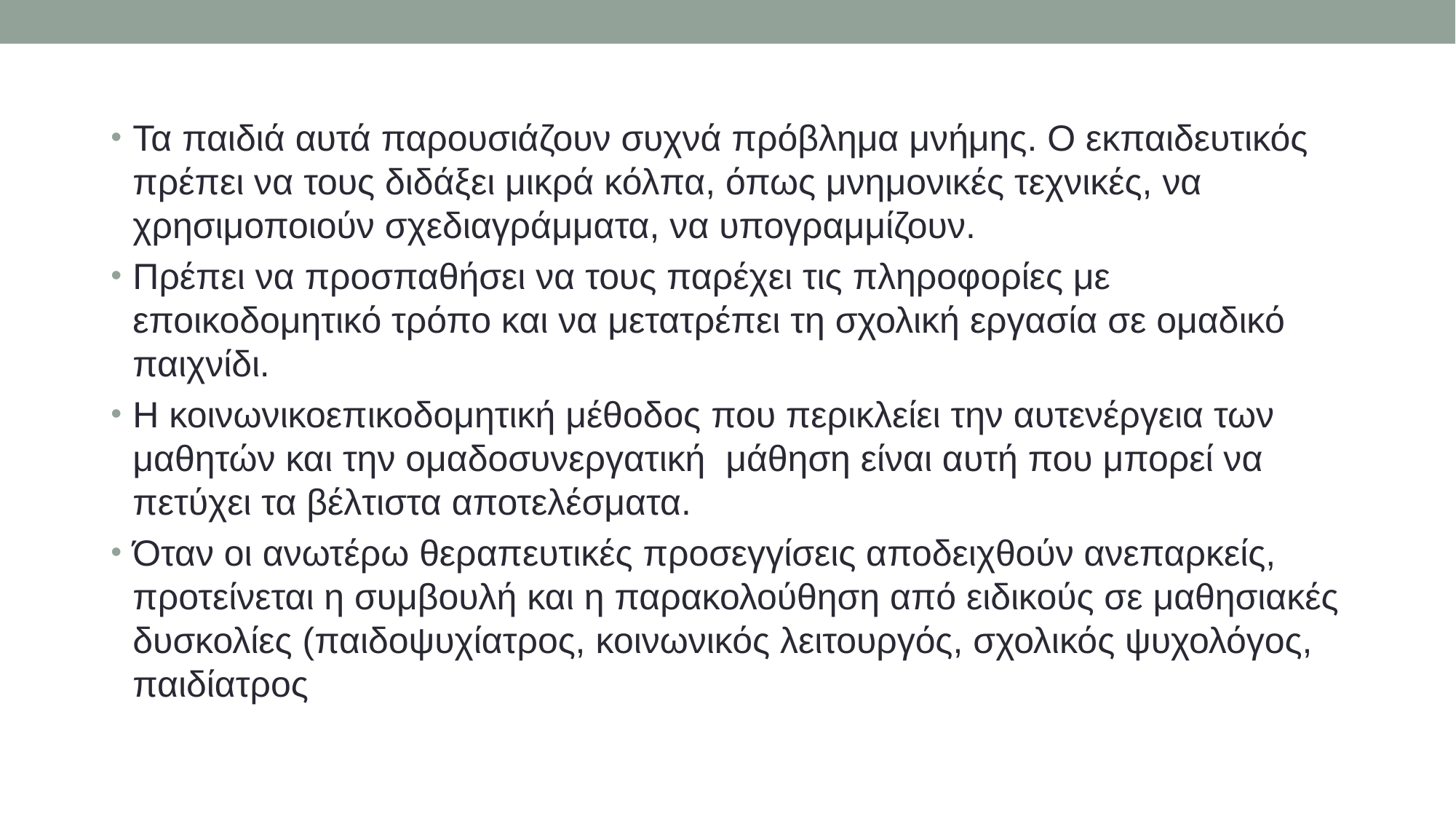

Τα παιδιά αυτά παρουσιάζουν συχνά πρόβλημα μνήμης. Ο εκπαιδευτικός πρέπει να τους διδάξει μικρά κόλπα, όπως μνημονικές τεχνικές, να χρησιμοποιούν σχεδιαγράμματα, να υπογραμμίζουν.
Πρέπει να προσπαθήσει να τους παρέχει τις πληροφορίες με εποικοδομητικό τρόπο και να μετατρέπει τη σχολική εργασία σε ομαδικό παιχνίδι.
Η κοινωνικοεπικοδομητική μέθοδος που περικλείει την αυτενέργεια των μαθητών και την ομαδοσυνεργατική  μάθηση είναι αυτή που μπορεί να πετύχει τα βέλτιστα αποτελέσματα.
Όταν οι ανωτέρω θεραπευτικές προσεγγίσεις αποδειχθούν ανεπαρκείς, προτείνεται η συμβουλή και η παρακολούθηση από ειδικούς σε μαθησιακές δυσκολίες (παιδοψυχίατρος, κοινωνικός λειτουργός, σχολικός ψυχολόγος, παιδίατρος